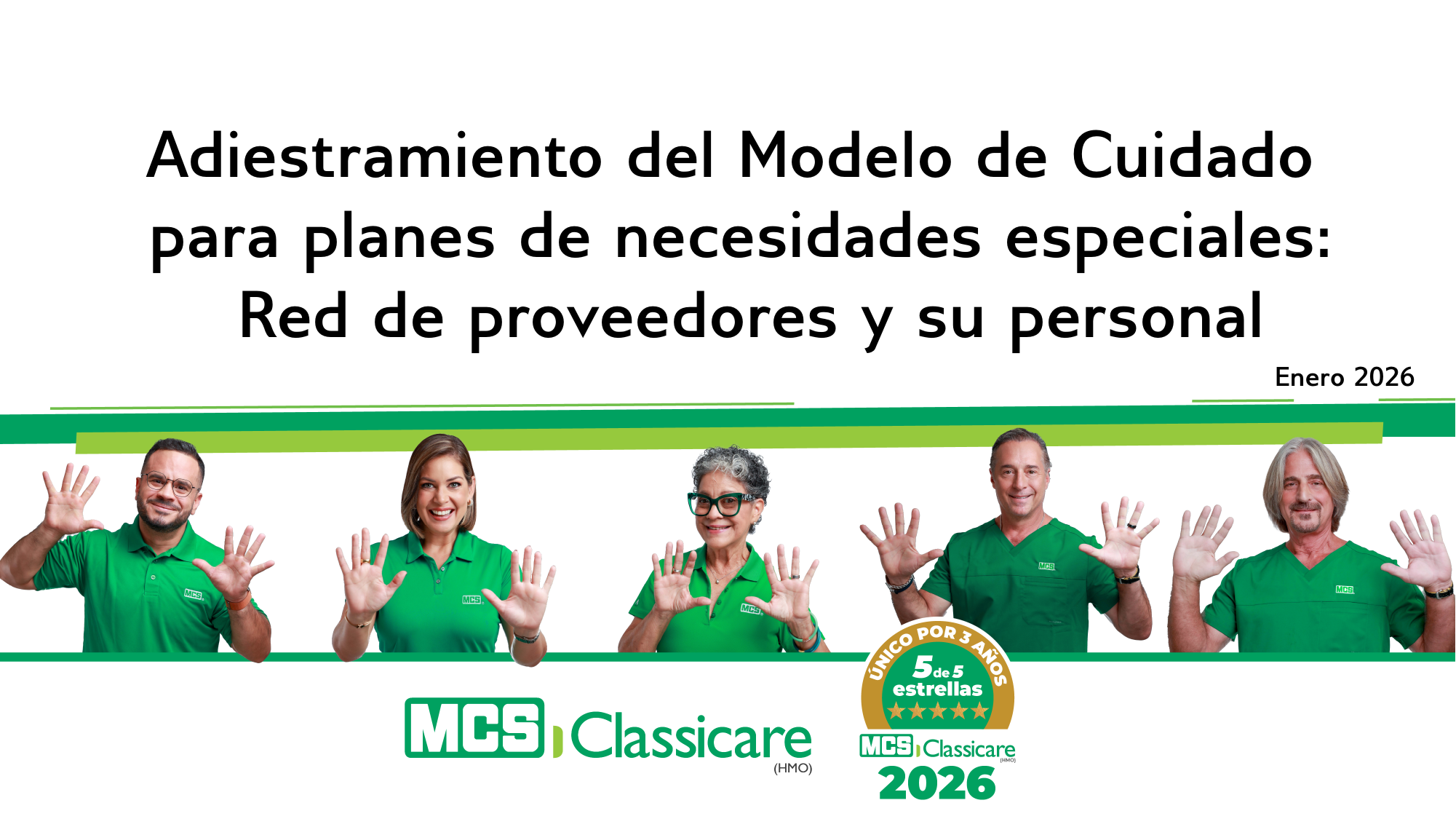

Adiestramiento del Modelo de Cuidado
para planes de necesidades especiales:
 Red de proveedores y su personal
Enero 2026